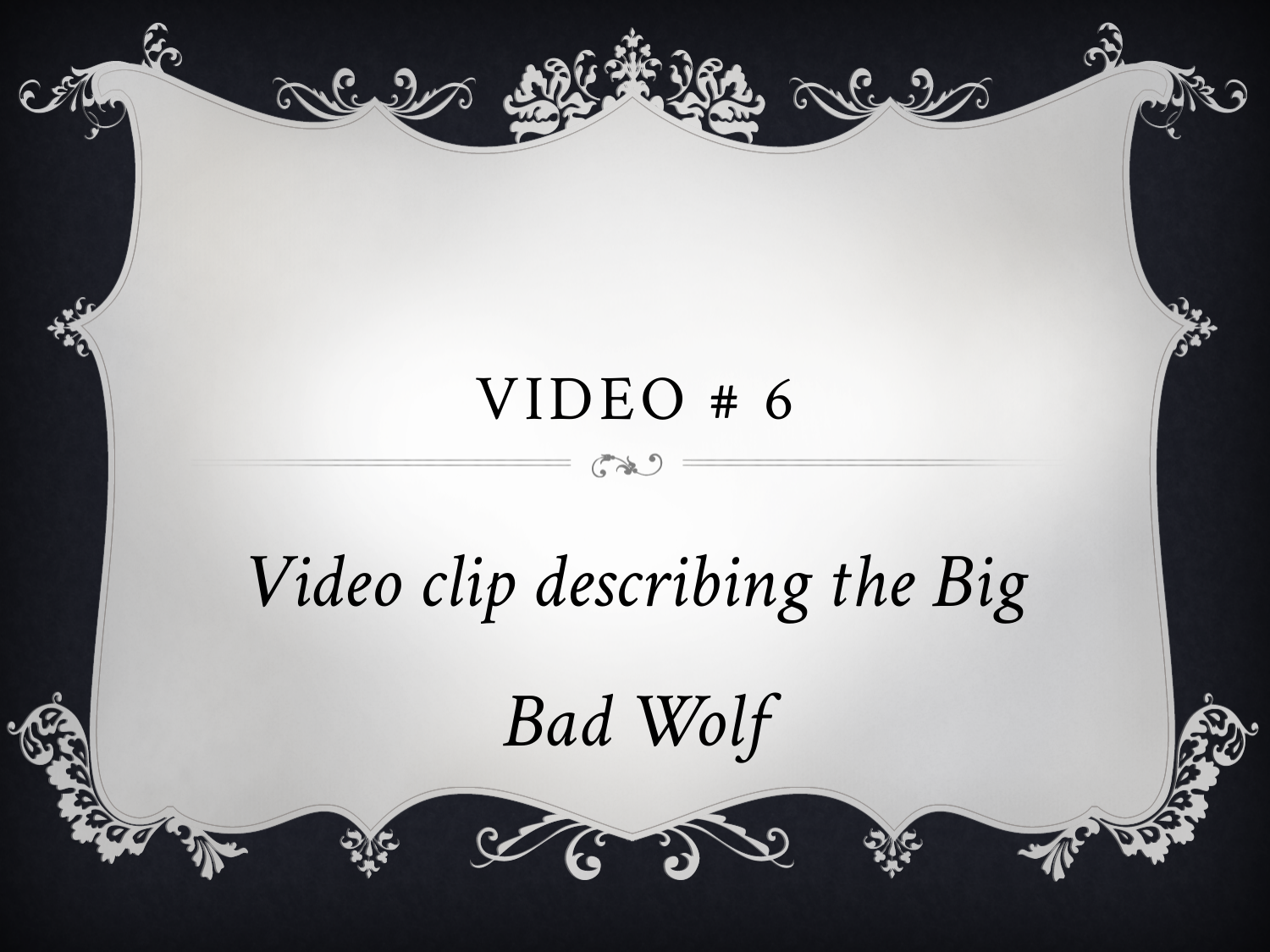

# Video # 6
Video clip describing the Big Bad Wolf